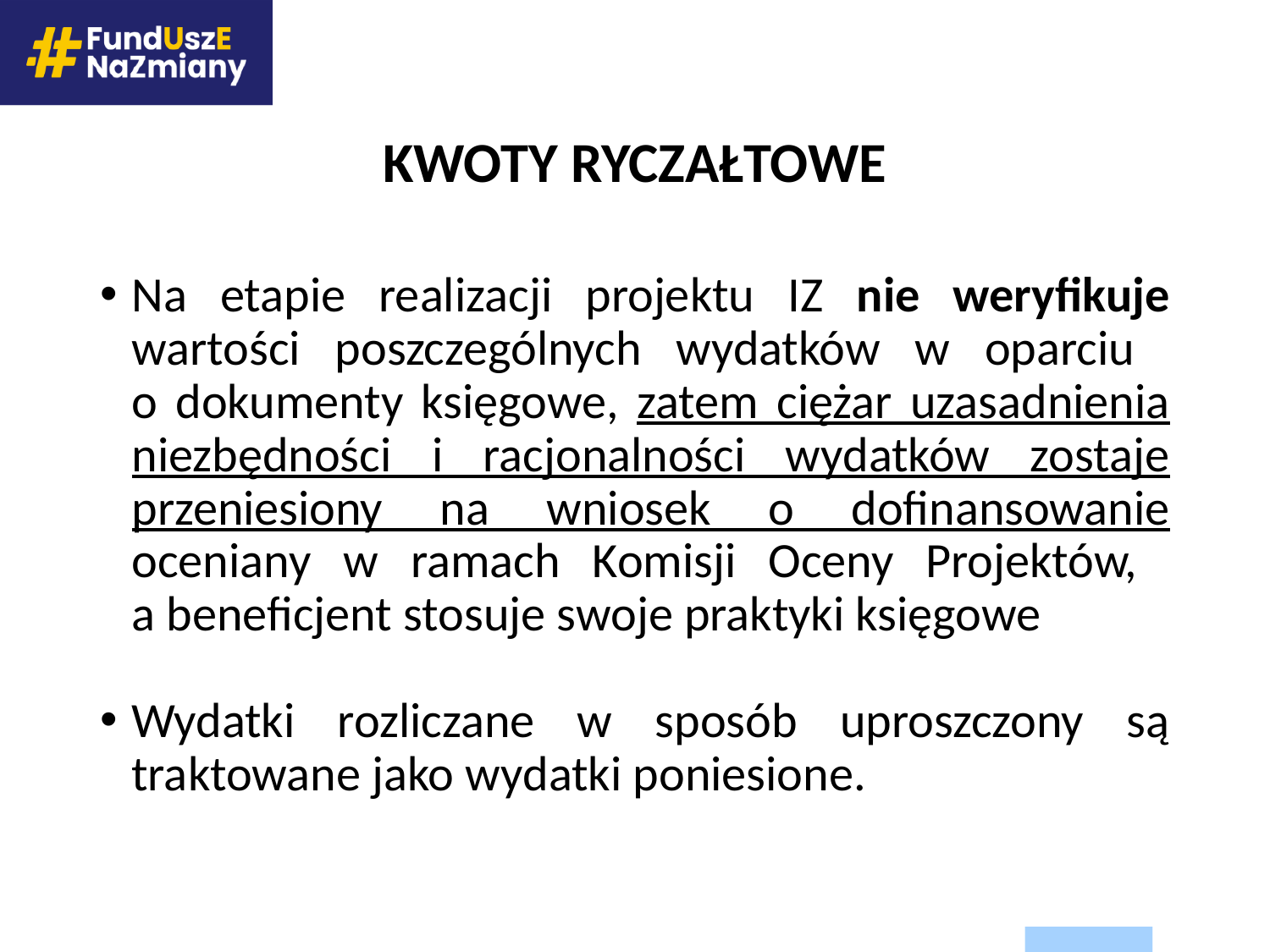

# KWOTY RYCZAŁTOWE
Na etapie realizacji projektu IZ nie weryfikuje wartości poszczególnych wydatków w oparciu
o dokumenty księgowe, zatem ciężar uzasadnienia niezbędności i racjonalności wydatków zostaje przeniesiony na wniosek o dofinansowanie oceniany w ramach Komisji Oceny Projektów,
a beneficjent stosuje swoje praktyki księgowe

Wydatki rozliczane w sposób uproszczony są traktowane jako wydatki poniesione.